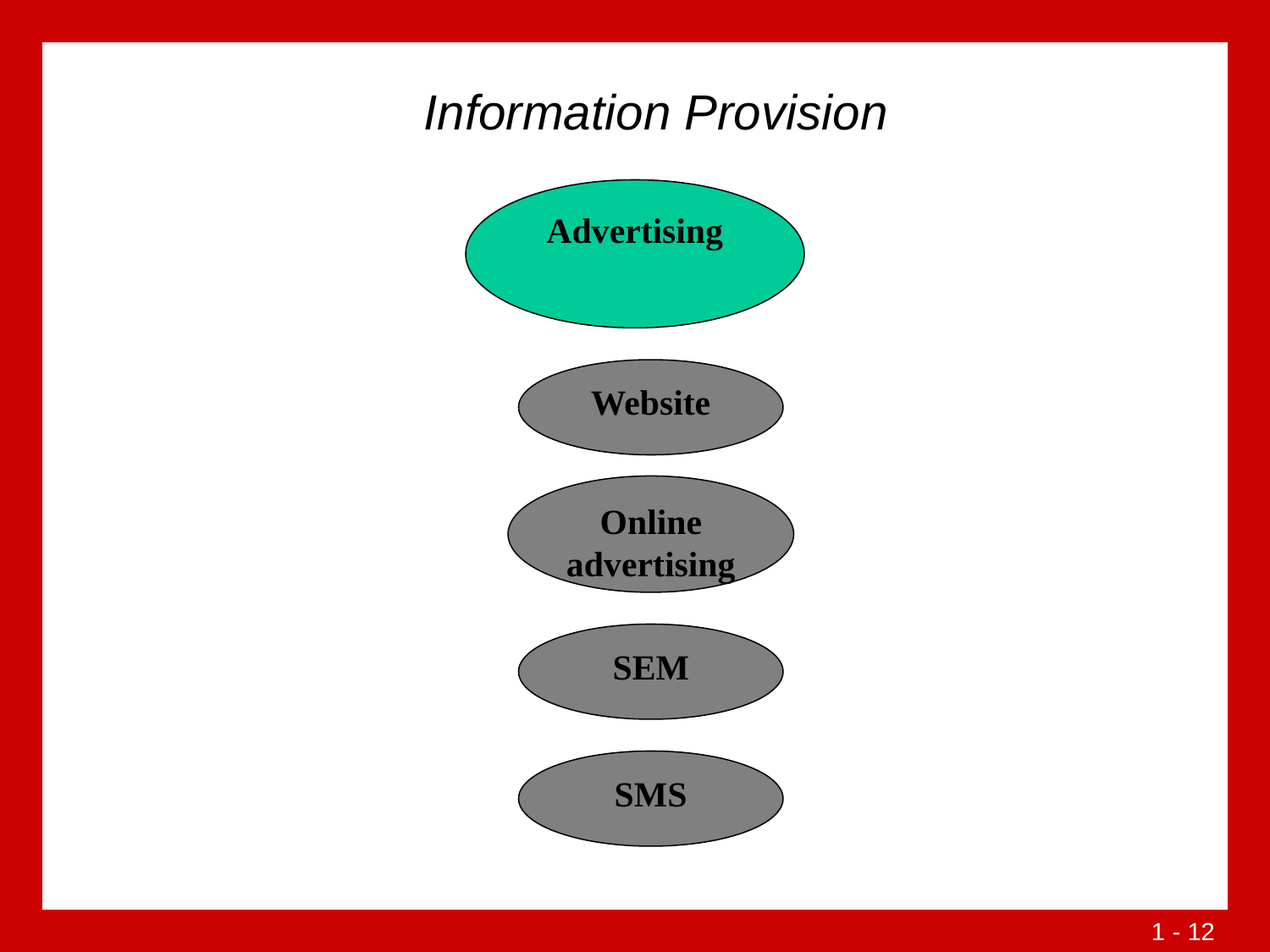

Information Provision

Advertising
Website
Online advertising
SEM
SMS
1 - 12